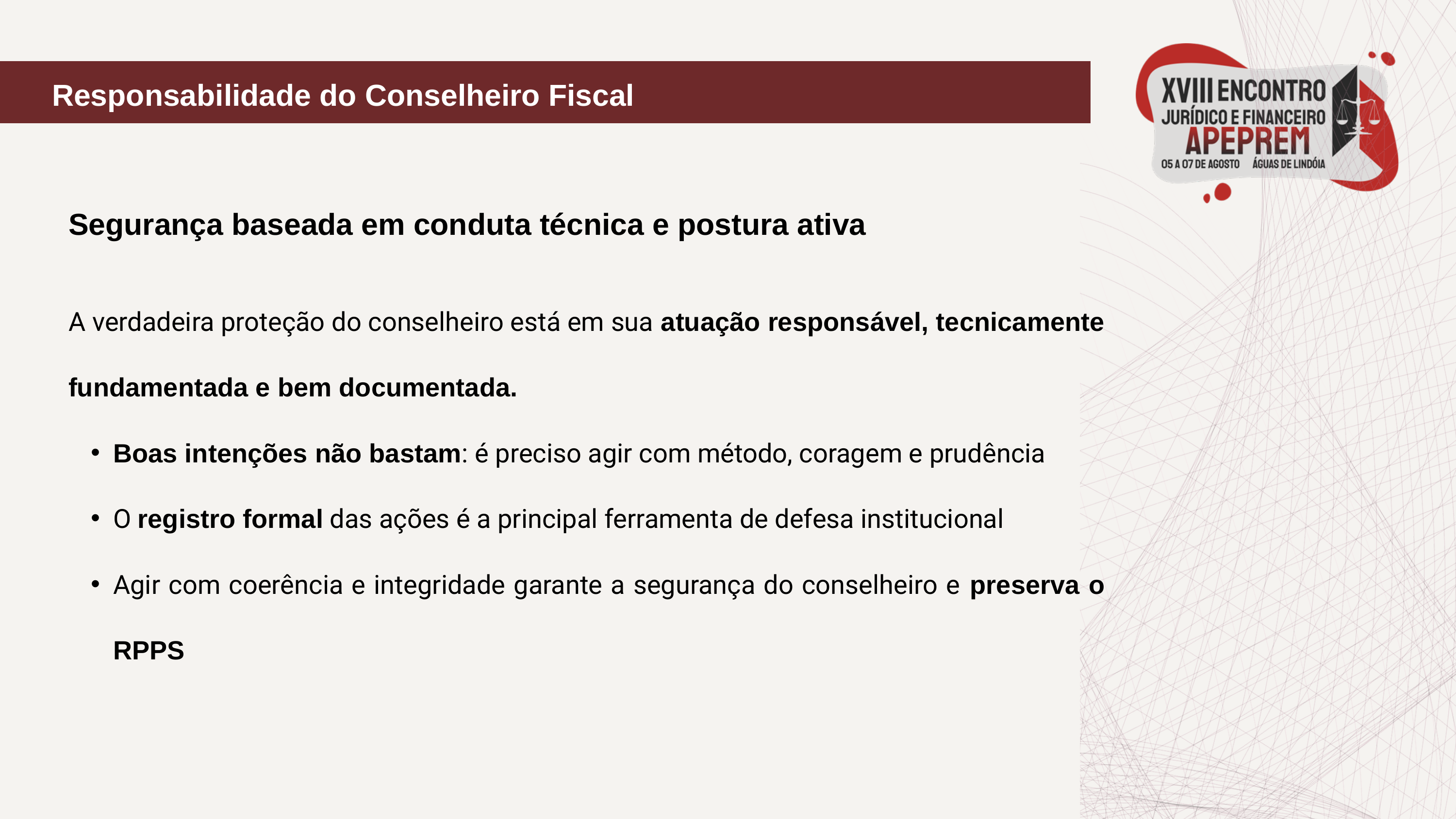

Responsabilidade do Conselheiro Fiscal
Segurança baseada em conduta técnica e postura ativa
A verdadeira proteção do conselheiro está em sua atuação responsável, tecnicamente fundamentada e bem documentada.
Boas intenções não bastam: é preciso agir com método, coragem e prudência
O registro formal das ações é a principal ferramenta de defesa institucional
Agir com coerência e integridade garante a segurança do conselheiro e preserva o RPPS